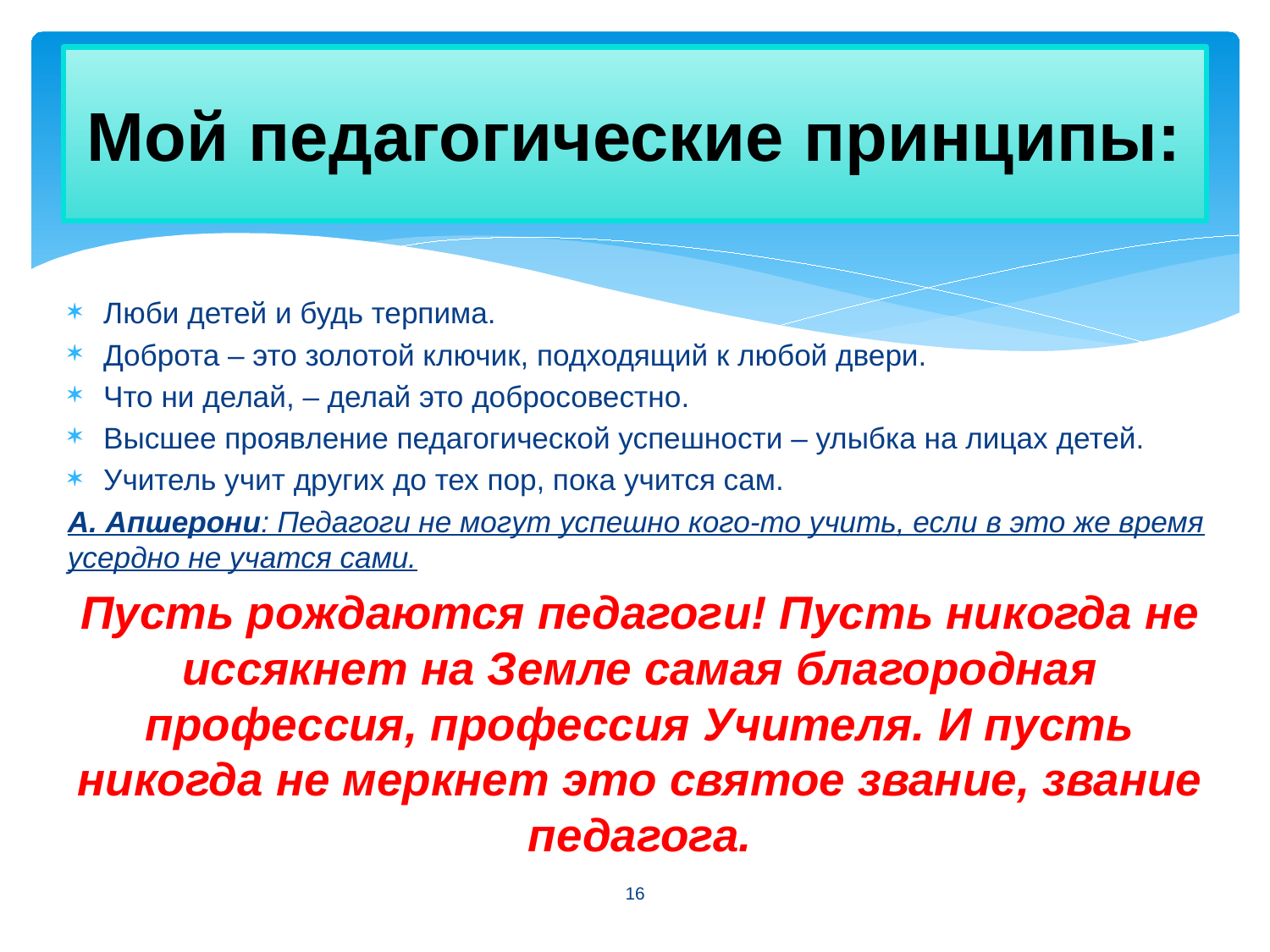

# Мой педагогические принципы:

Люби детей и будь терпима.
Доброта – это золотой ключик, подходящий к любой двери.
Что ни делай, – делай это добросовестно.
Высшее проявление педагогической успешности – улыбка на лицах детей.
Учитель учит других до тех пор, пока учится сам.
А. Апшерони: Педагоги не могут успешно кого-то учить, если в это же время усердно не учатся сами.
Пусть рождаются педагоги! Пусть никогда не иссякнет на Земле самая благородная профессия, профессия Учителя. И пусть никогда не меркнет это святое звание, звание педагога.
16